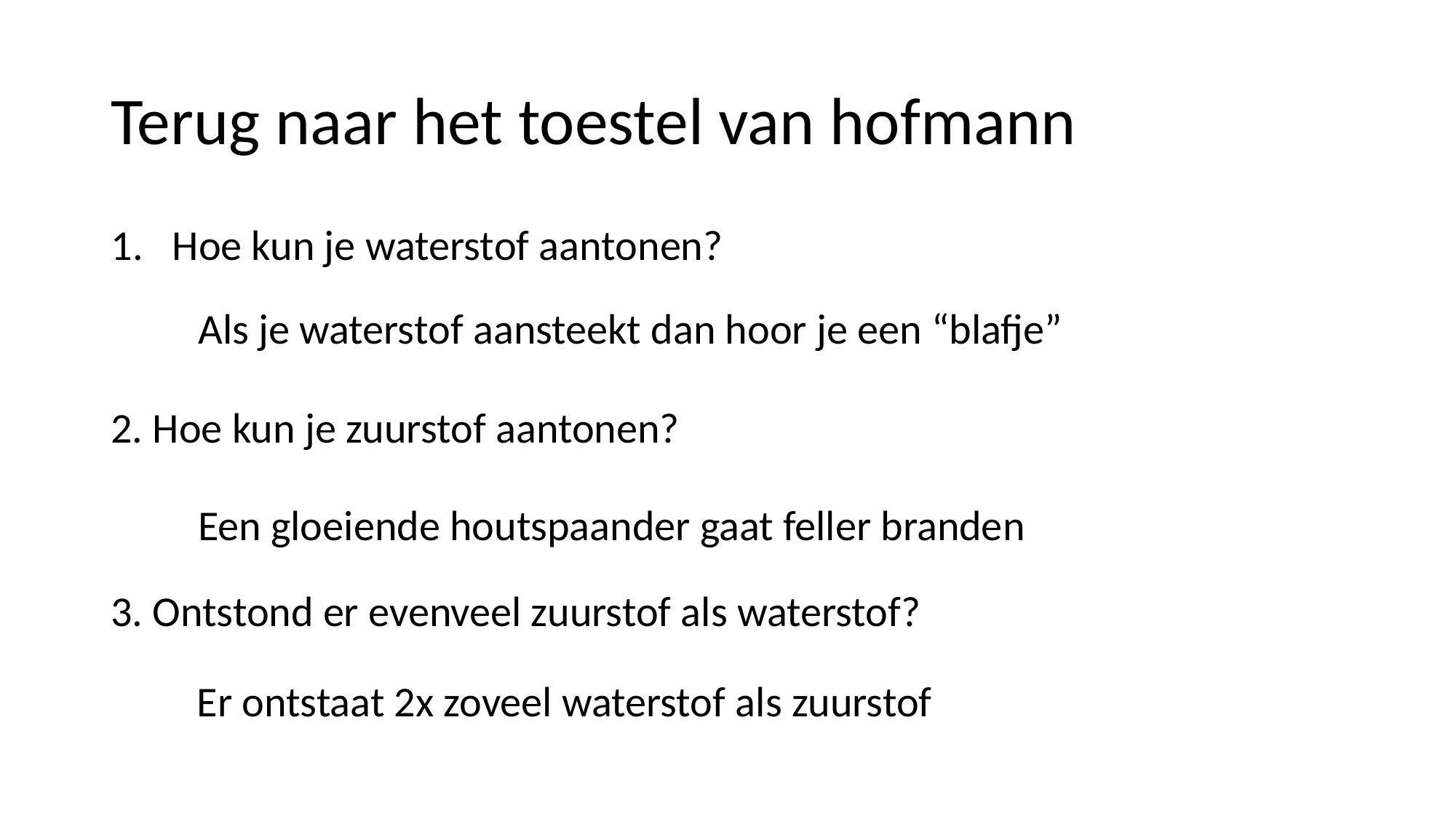

# Terug naar het toestel van hofmann
Hoe kun je waterstof aantonen?

2. Hoe kun je zuurstof aantonen?

3. Ontstond er evenveel zuurstof als waterstof?

Als je waterstof aansteekt dan hoor je een “blafje”

Een gloeiende houtspaander gaat feller branden

Er ontstaat 2x zoveel waterstof als zuurstof